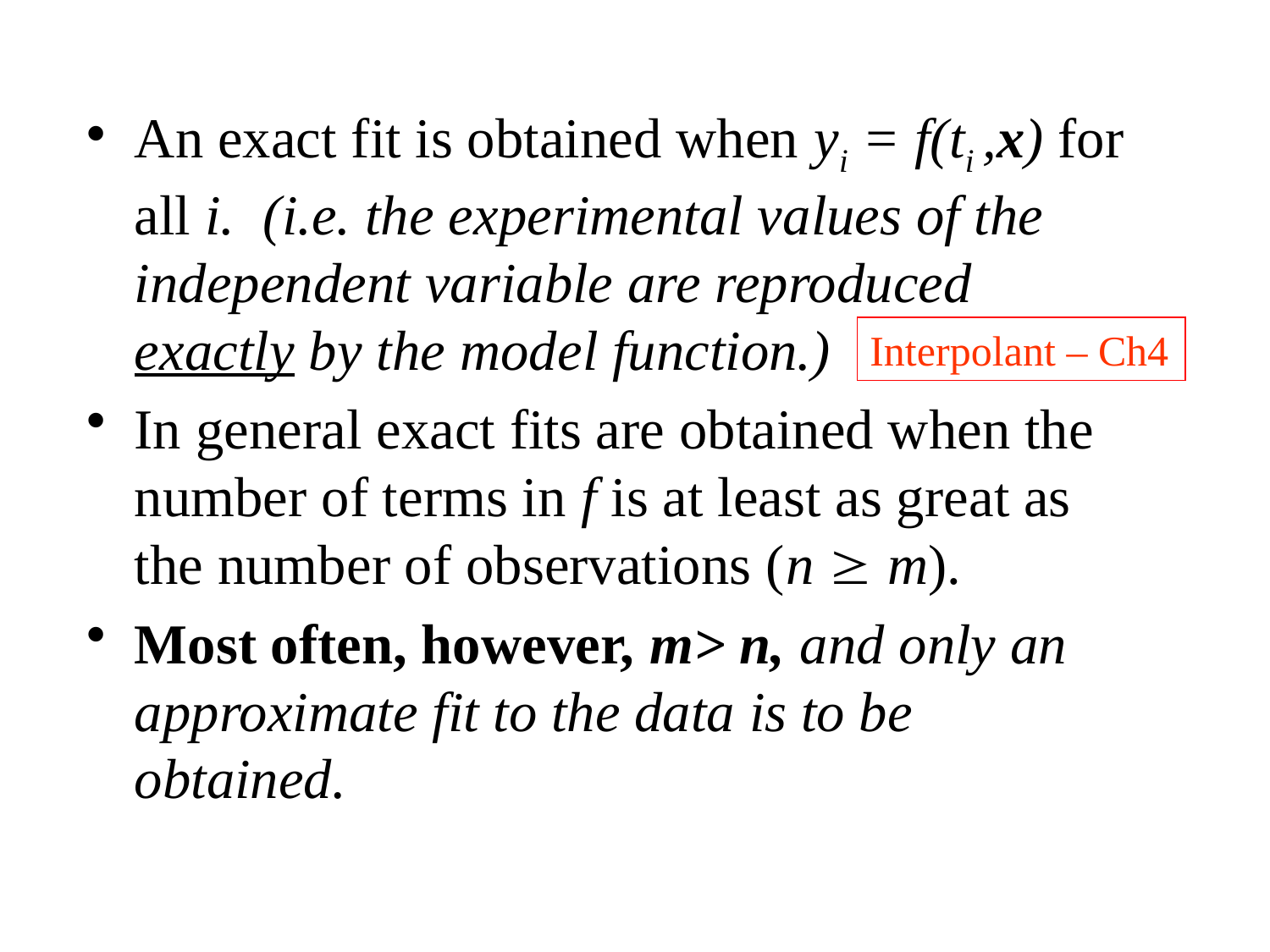

An exact fit is obtained when yi = f(ti ,x) for all i.  (i.e. the experimental values of the independent variable are reproduced exactly by the model function.)
In general exact fits are obtained when the number of terms in f is at least as great as the number of observations (n ≥ m).
Most often, however, m> n, and only an approximate fit to the data is to be obtained.
Interpolant – Ch4